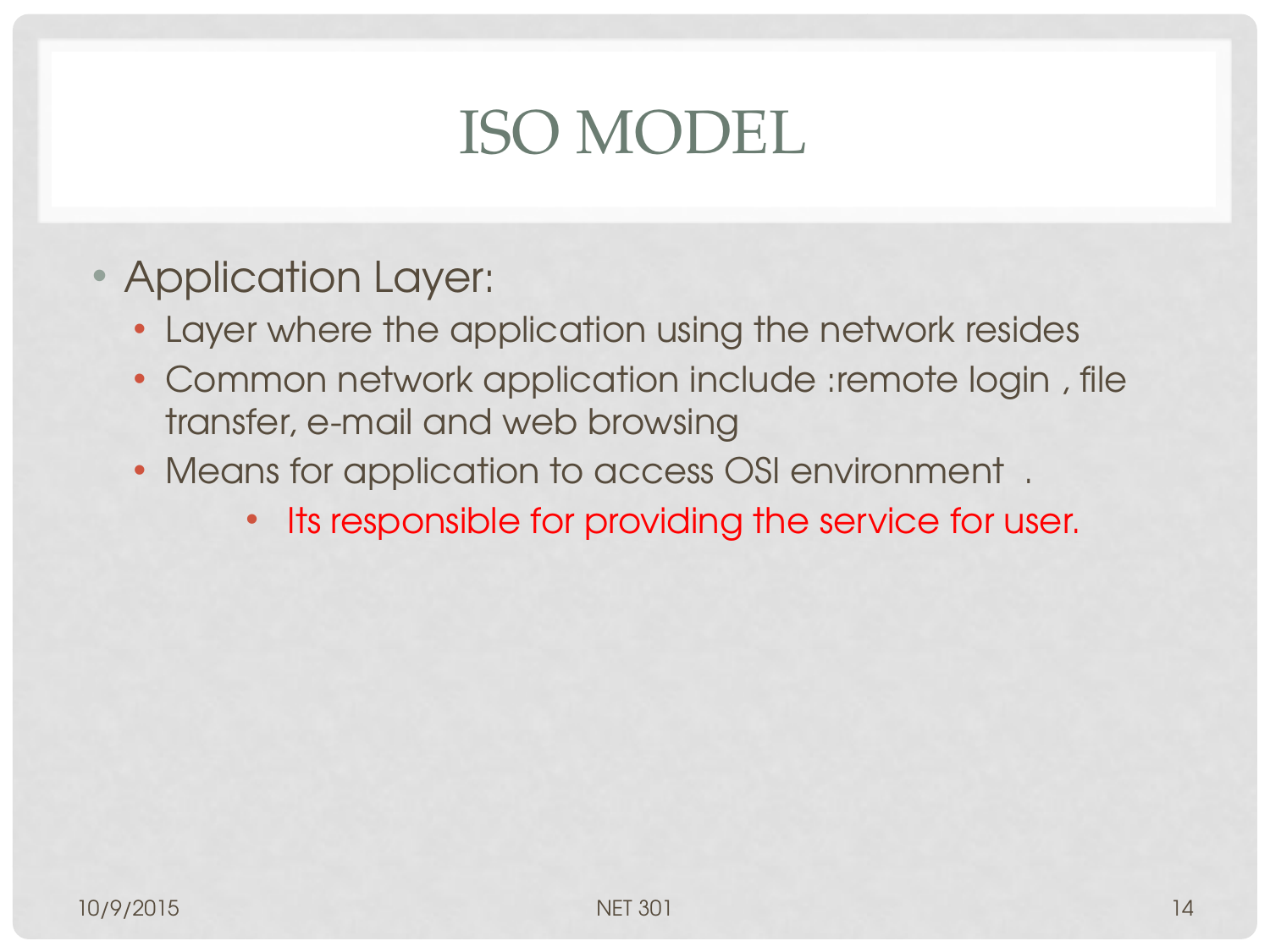

# ISO model
Application Layer:
Layer where the application using the network resides
Common network application include :remote login , file transfer, e-mail and web browsing
Means for application to access OSI environment  .
 Its responsible for providing the service for user.
10/9/2015
NET 301
14